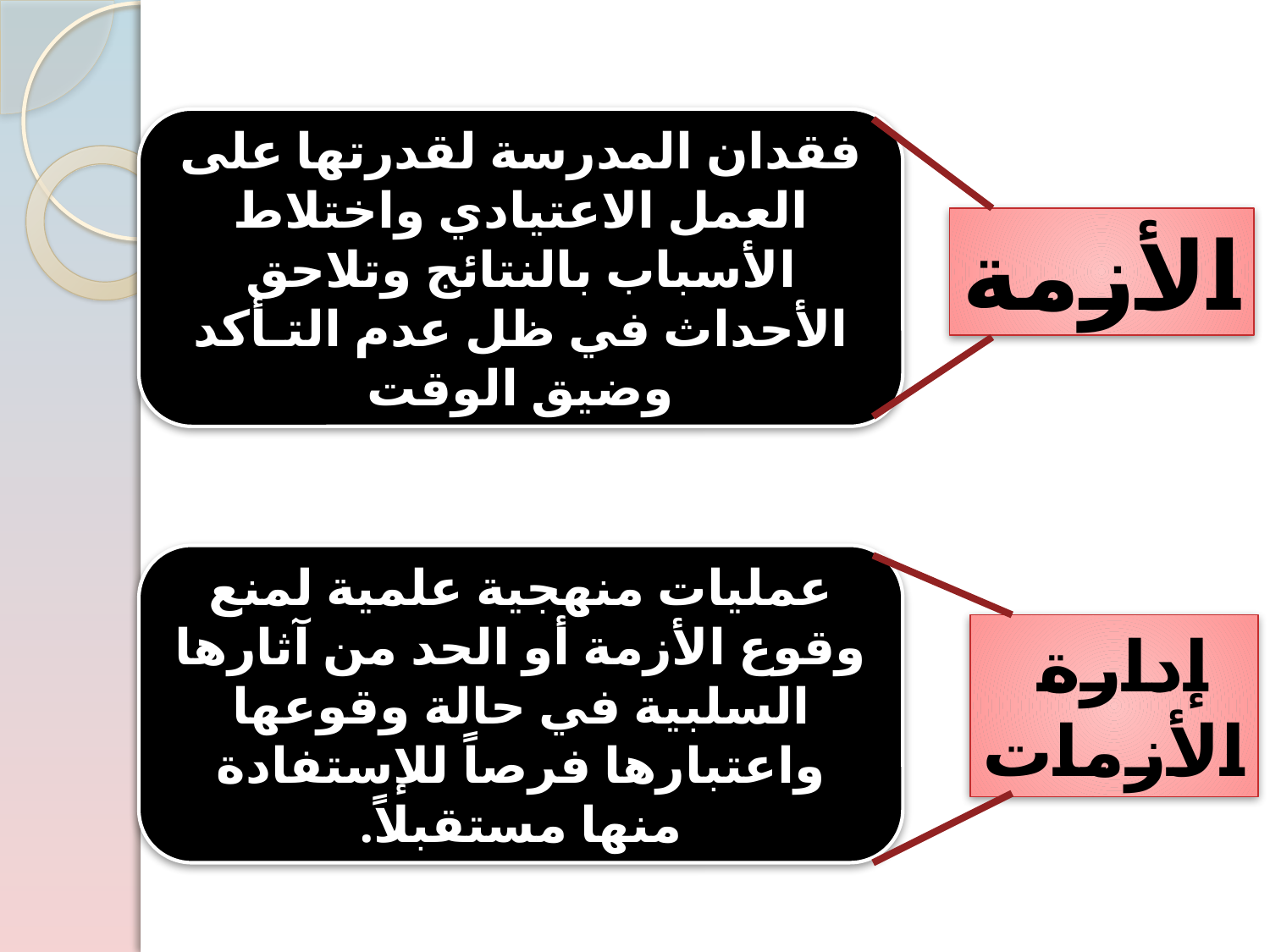

فقدان المدرسة لقدرتها على العمل الاعتيادي واختلاط الأسباب بالنتائج وتلاحق الأحداث في ظل عدم التـأكد وضيق الوقت
الأزمة
عمليات منهجية علمية لمنع وقوع الأزمة أو الحد من آثارها السلبية في حالة وقوعها واعتبارها فرصاً للإستفادة منها مستقبلاً.
إدارة
الأزمات